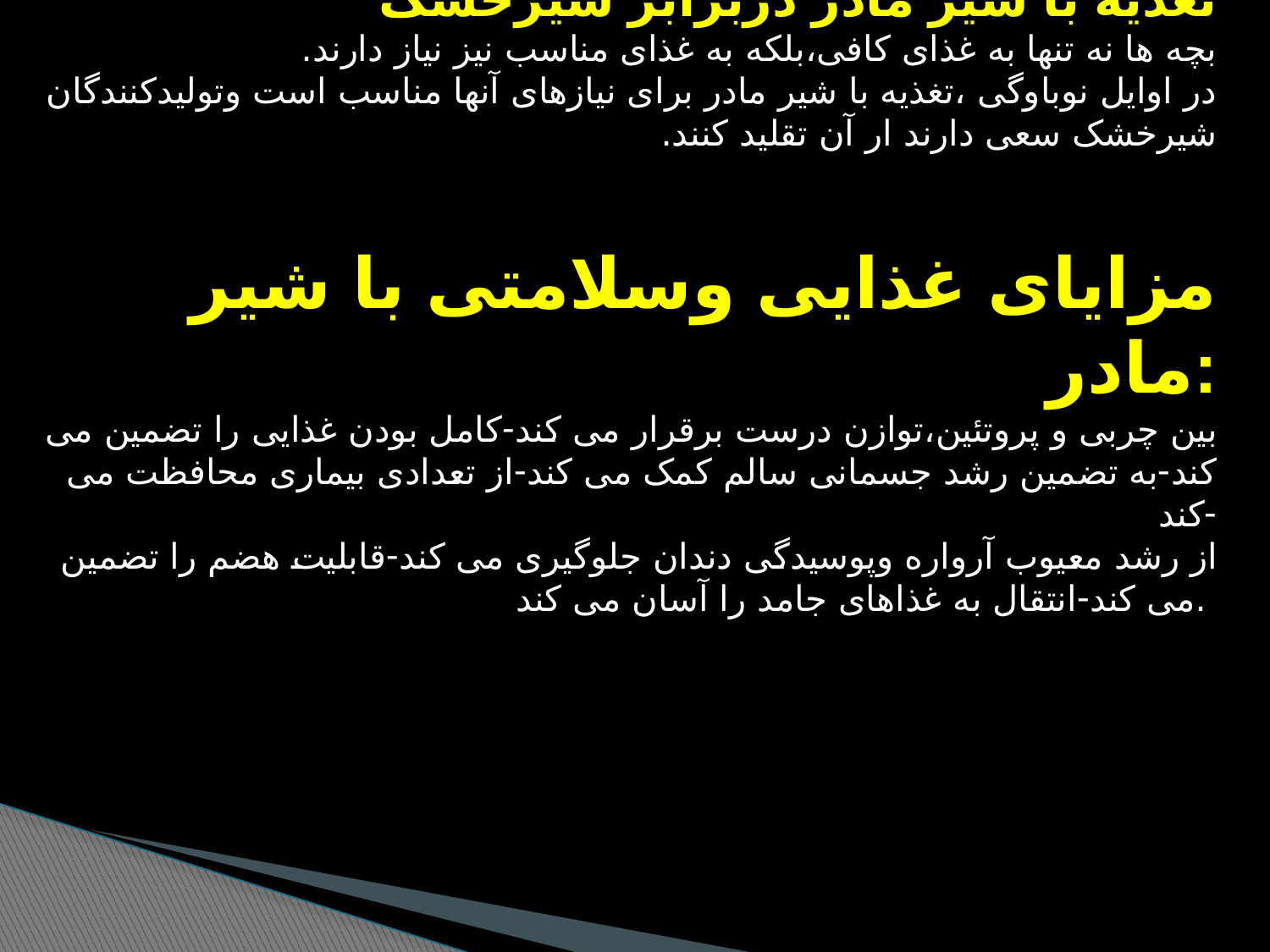

تغذیه با شیر مادر دربرابر شیرخشک
بچه ها نه تنها به غذای کافی،بلکه به غذای مناسب نیز نیاز دارند.
در اوایل نوباوگی ،تغذیه با شیر مادر برای نیازهای آنها مناسب است وتولیدکنندگان شیرخشک سعی دارند ار آن تقلید کنند.

مزایای غذایی وسلامتی با شیر مادر:
بین چربی و پروتئین،توازن درست برقرار می کند-کامل بودن غذایی را تضمین می کند-به تضمین رشد جسمانی سالم کمک می کند-از تعدادی بیماری محافظت می کند-
از رشد معیوب آرواره وپوسیدگی دندان جلوگیری می کند-قابلیت هضم را تضمین می کند-انتقال به غذاهای جامد را آسان می کند.